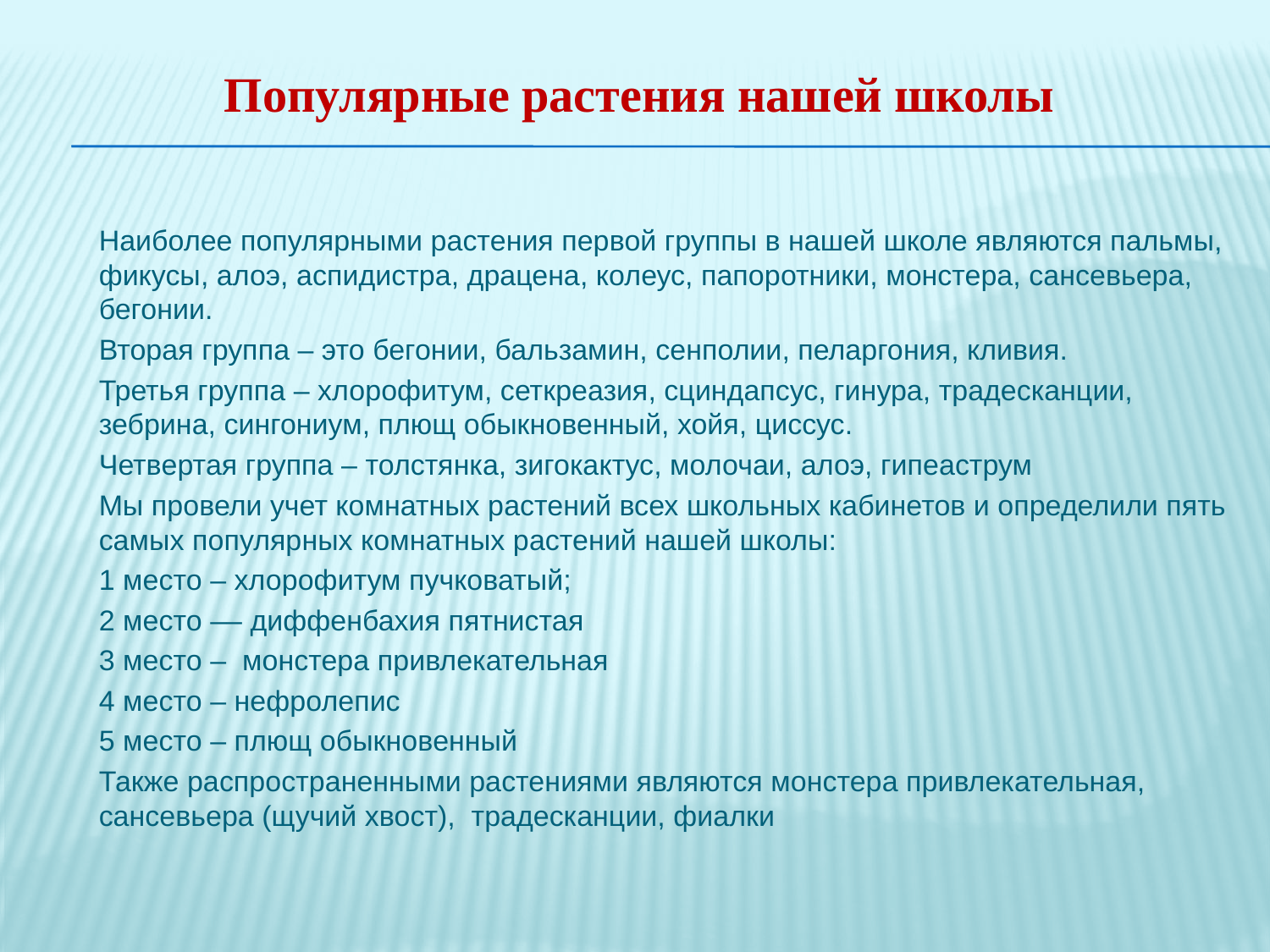

# Популярные растения нашей школы
	Наиболее популярными растения первой группы в нашей школе являются пальмы, фикусы, алоэ, аспидистра, драцена, колеус, папоротники, монстера, сансевьера, бегонии.
	Вторая группа – это бегонии, бальзамин, сенполии, пеларгония, кливия.
	Третья группа – хлорофитум, сеткреазия, сциндапсус, гинура, традесканции, зебрина, сингониум, плющ обыкновенный, хойя, циссус.
	Четвертая группа – толстянка, зигокактус, молочаи, алоэ, гипеаструм
	Мы провели учет комнатных растений всех школьных кабинетов и определили пять самых популярных комнатных растений нашей школы:
	1 место – хлорофитум пучковатый;
	2 место –– диффенбахия пятнистая
	3 место –  монстера привлекательная
	4 место – нефролепис
	5 место – плющ обыкновенный
	Также распространенными растениями являются монстера привлекательная, сансевьера (щучий хвост),  традесканции, фиалки